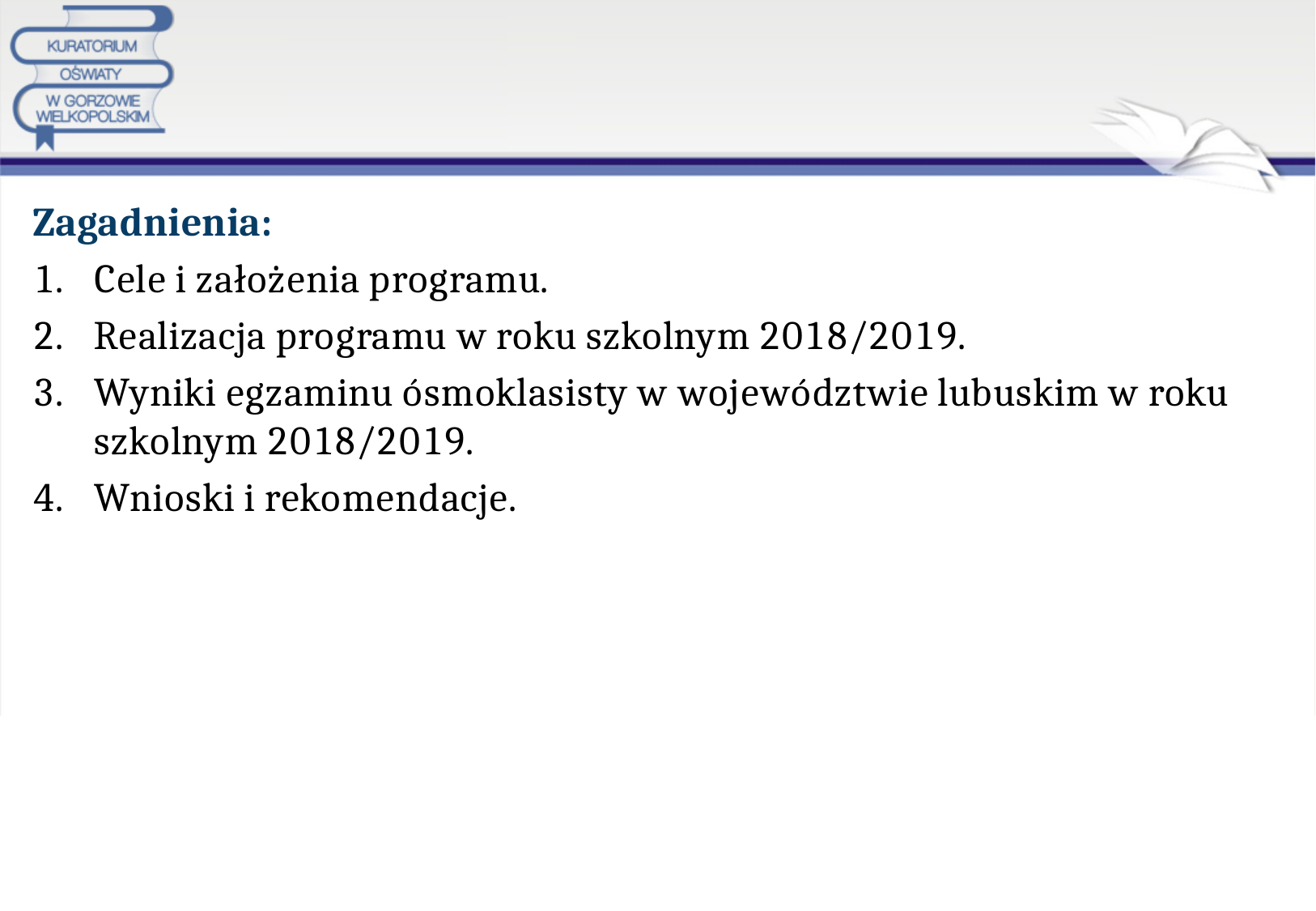

#
Zagadnienia:
Cele i założenia programu.
Realizacja programu w roku szkolnym 2018/2019.
Wyniki egzaminu ósmoklasisty w województwie lubuskim w roku szkolnym 2018/2019.
Wnioski i rekomendacje.